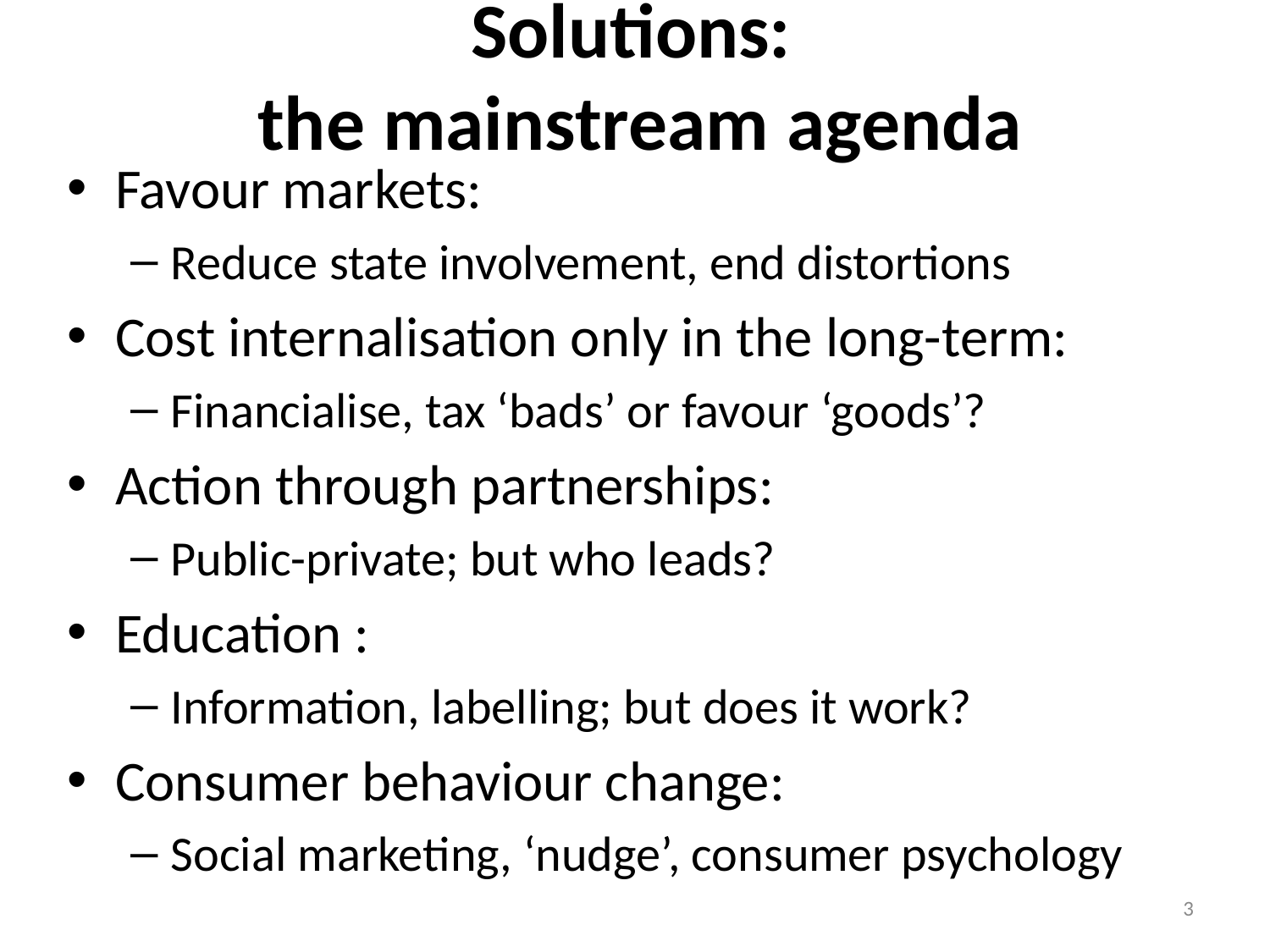

# Solutions: the mainstream agenda
Favour markets:
Reduce state involvement, end distortions
Cost internalisation only in the long-term:
Financialise, tax ‘bads’ or favour ‘goods’?
Action through partnerships:
Public-private; but who leads?
Education :
Information, labelling; but does it work?
Consumer behaviour change:
Social marketing, ‘nudge’, consumer psychology

3